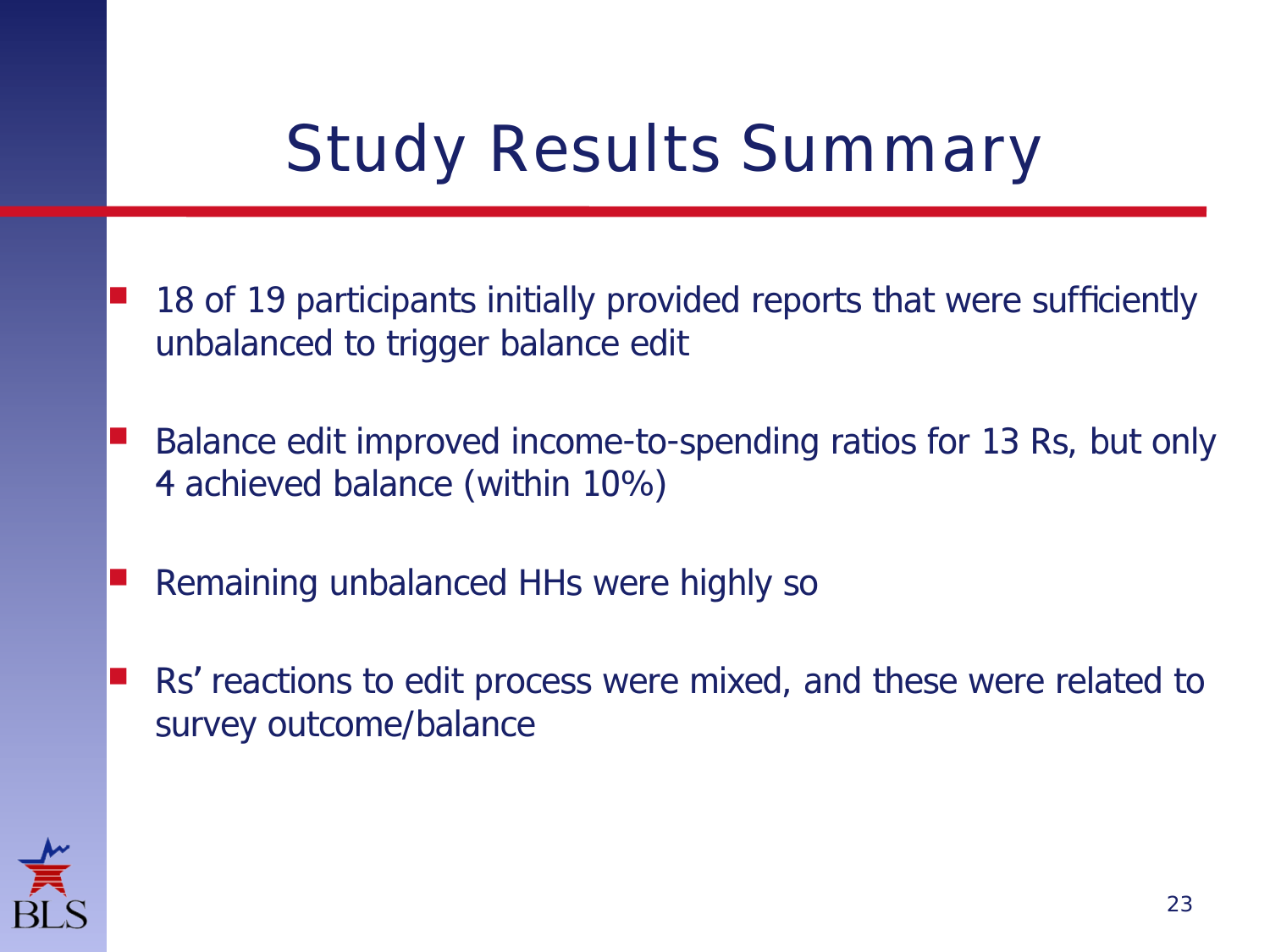

# Study Results Summary

18 of 19 participants initially provided reports that were sufficiently unbalanced to trigger balance edit

Balance edit improved income-to-spending ratios for 13 Rs, but only 4 achieved balance (within 10%)

Remaining unbalanced HHs were highly so

Rs’ reactions to edit process were mixed, and these were related to survey outcome/balance
23